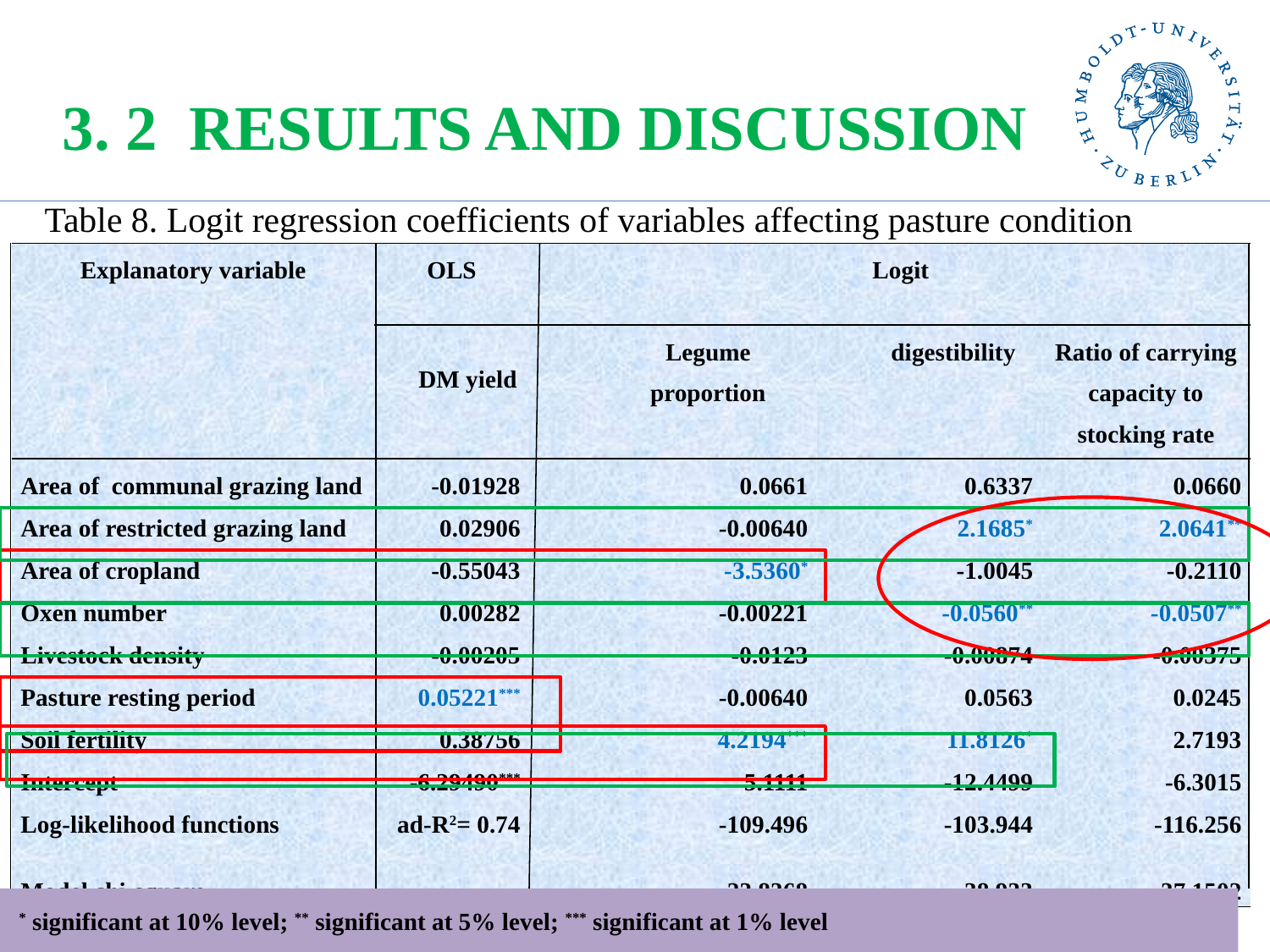

# 3. 2  RESULTS AND DISCUSSION
Table 8. Logit regression coefficients of variables affecting pasture condition
| Explanatory variable | OLS |  | Logit |  |  |
| --- | --- | --- | --- | --- | --- |
|  | DM yield |  | Legume proportion | digestibility | Ratio of carrying capacity to stocking rate |
| Area of communal grazing land | -0.01928 |  | 0.0661 | 0.6337 | 0.0660 |
| Area of restricted grazing land | 0.02906 |  | -0.00640 | 2.1685\* | 2.0641\*\* |
| Area of cropland | -0.55043 |  | -3.5360\* | -1.0045 | -0.2110 |
| Oxen number | 0.00282 |  | -0.00221 | -0.0560\*\* | -0.0507\*\* |
| Livestock density | -0.00205 |  | -0.0123 | -0.00874 | -0.00375 |
| Pasture resting period | 0.05221\*\*\* |  | -0.00640 | 0.0563 | 0.0245 |
| Soil fertility | 0.38756 |  | 4.2194\*\*\* | 11.8126\* | 2.7193 |
| Intercept | -6.29490\*\*\* |  | 5.1111 | -12.4499 | -6.3015 |
| Log-likelihood functions | ad-R2= 0.74 |  | -109.496 | -103.944 | -116.256 |
| Model chi-square | - |  | 23.8368 | 38.933 | 37.1502 |

34
 * significant at 10% level; ** significant at 5% level; *** significant at 1% level